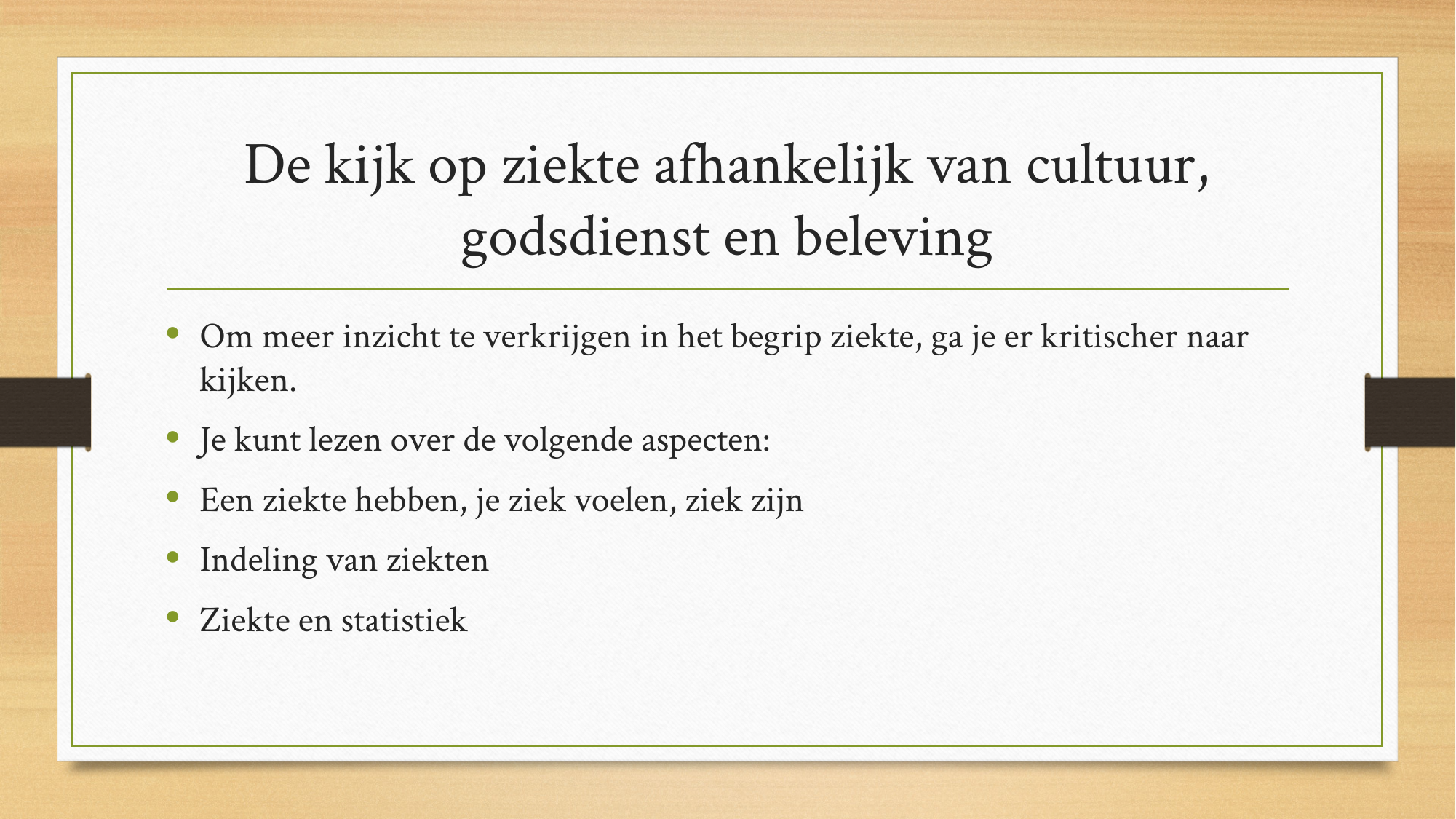

# De kijk op ziekte afhankelijk van cultuur, godsdienst en beleving
Om meer inzicht te verkrijgen in het begrip ziekte, ga je er kritischer naar kijken.
Je kunt lezen over de volgende aspecten:
Een ziekte hebben, je ziek voelen, ziek zijn
Indeling van ziekten
Ziekte en statistiek